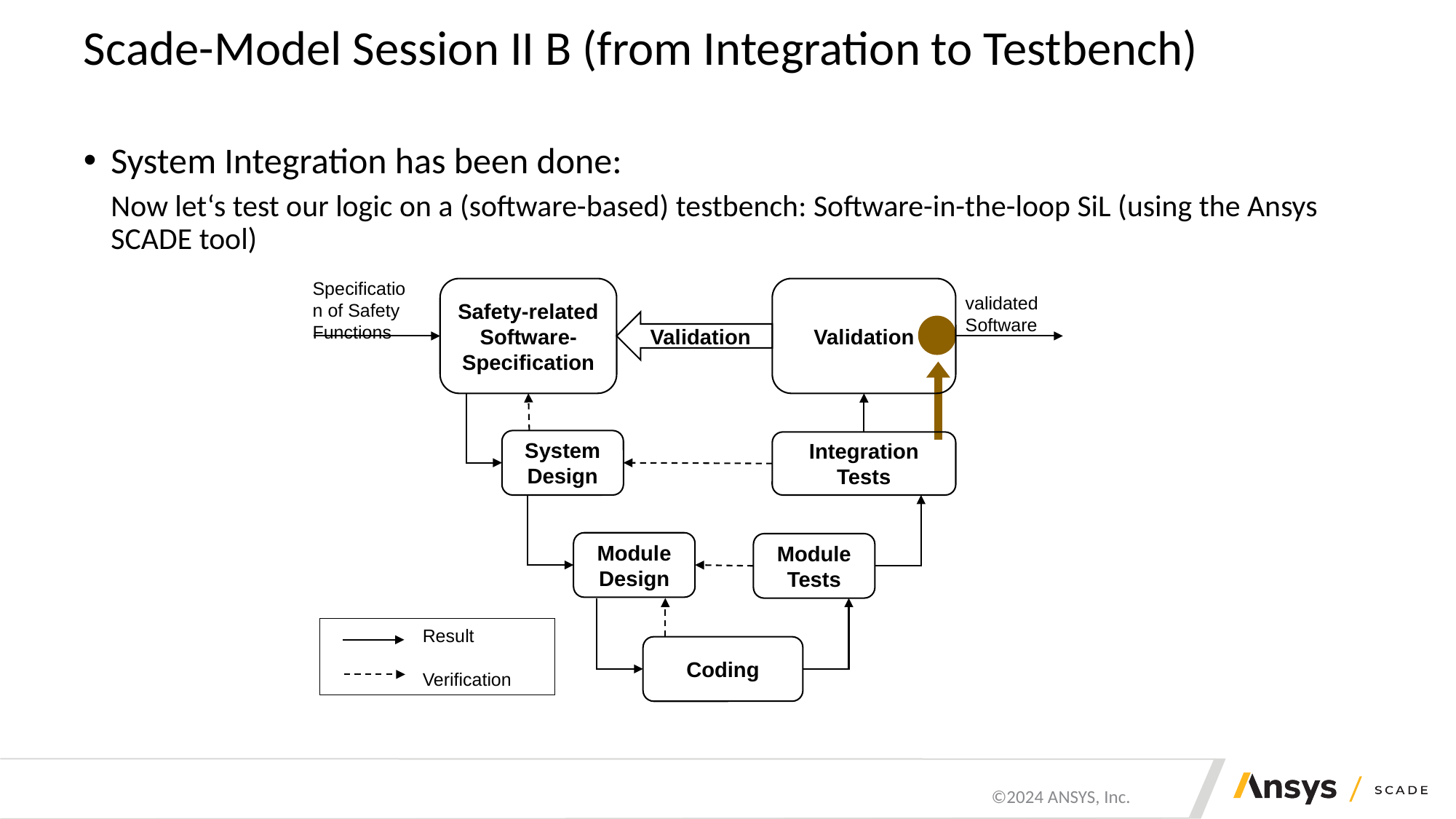

# Scade-Model Session II B (from Integration to Testbench)
System Integration has been done:
Now let‘s test our logic on a (software-based) testbench: Software-in-the-loop SiL (using the Ansys SCADE tool)
Specification of Safety Functions
Safety-related Software-Specification
Validation
validated
Software
Validation
System Design
Integration Tests
Module Design
Module Tests

Result

Verification
Coding